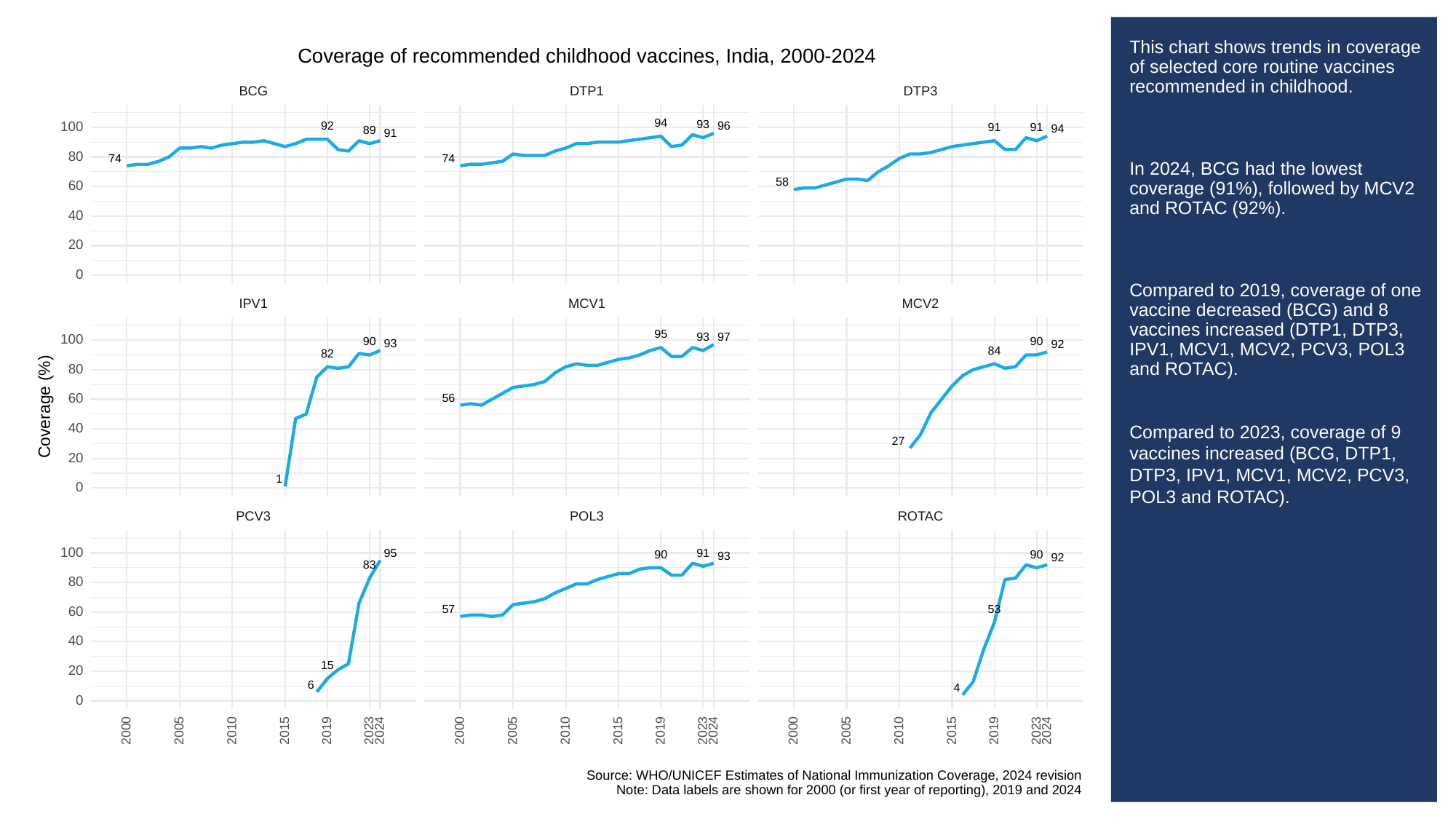

# This chart shows trends in coverage of selected core routine vaccines recommended in childhood.

In 2024, BCG had the lowest coverage (91%), followed by MCV2 and ROTAC (92%).

Compared to 2019, coverage of one vaccine decreased (BCG) and 8 vaccines increased (DTP1, DTP3, IPV1, MCV1, MCV2, PCV3, POL3 and ROTAC).

Compared to 2023, coverage of 9 vaccines increased (BCG, DTP1, DTP3, IPV1, MCV1, MCV2, PCV3, POL3 and ROTAC).

Coverage of recommended childhood vaccines, India, 2000-2024
BCG
DTP3
DTP1

94
93
96
100
92
91
91
94
89

91

80
74
74

58
60

40

20

0

MCV1
MCV2
IPV1

95
97
93
100
90
90
93

92

84
82

80

56
60
Coverage (%)

40

27

20

1
0

POL3
PCV3
ROTAC

100
95
91
90
90
93

92

83

80

53
57
60

40

15
20

6
4

0

2023
2023
2023
2000
2005
2010
2015
2019
2024
2000
2005
2010
2015
2019
2024
2000
2005
2010
2015
2019
2024
Source: WHO/UNICEF Estimates of National Immunization Coverage, 2024 revision
Note: Data labels are shown for 2000 (or first year of reporting), 2019 and 2024